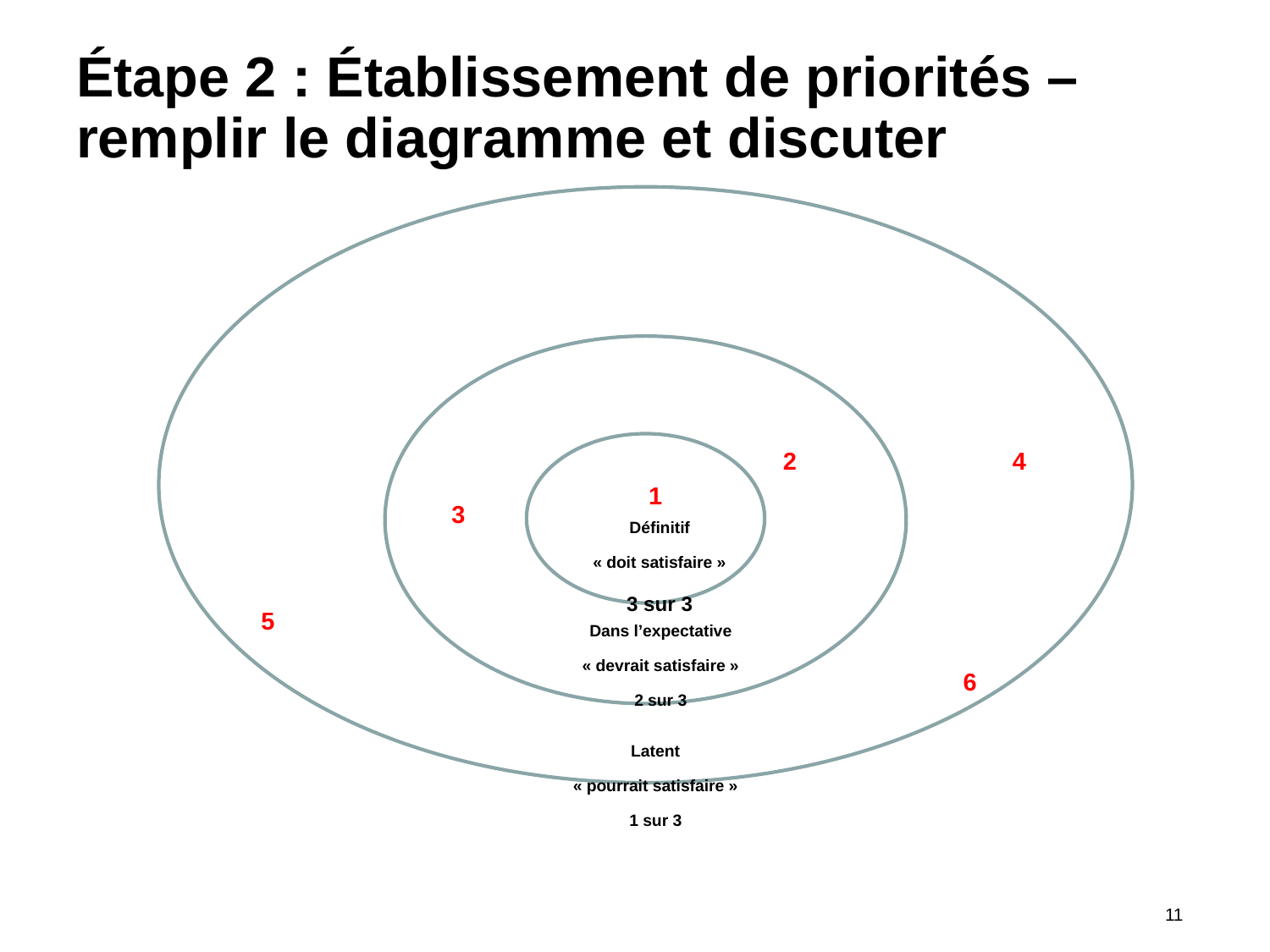

# Étape 2 : Établissement de priorités – remplir le diagramme et discuter

2
4

1
3
Définitif
« doit satisfaire »
3 sur 3
5
Dans l’expectative
« devrait satisfaire »
2 sur 3
6
Latent
« pourrait satisfaire »
1 sur 3
11